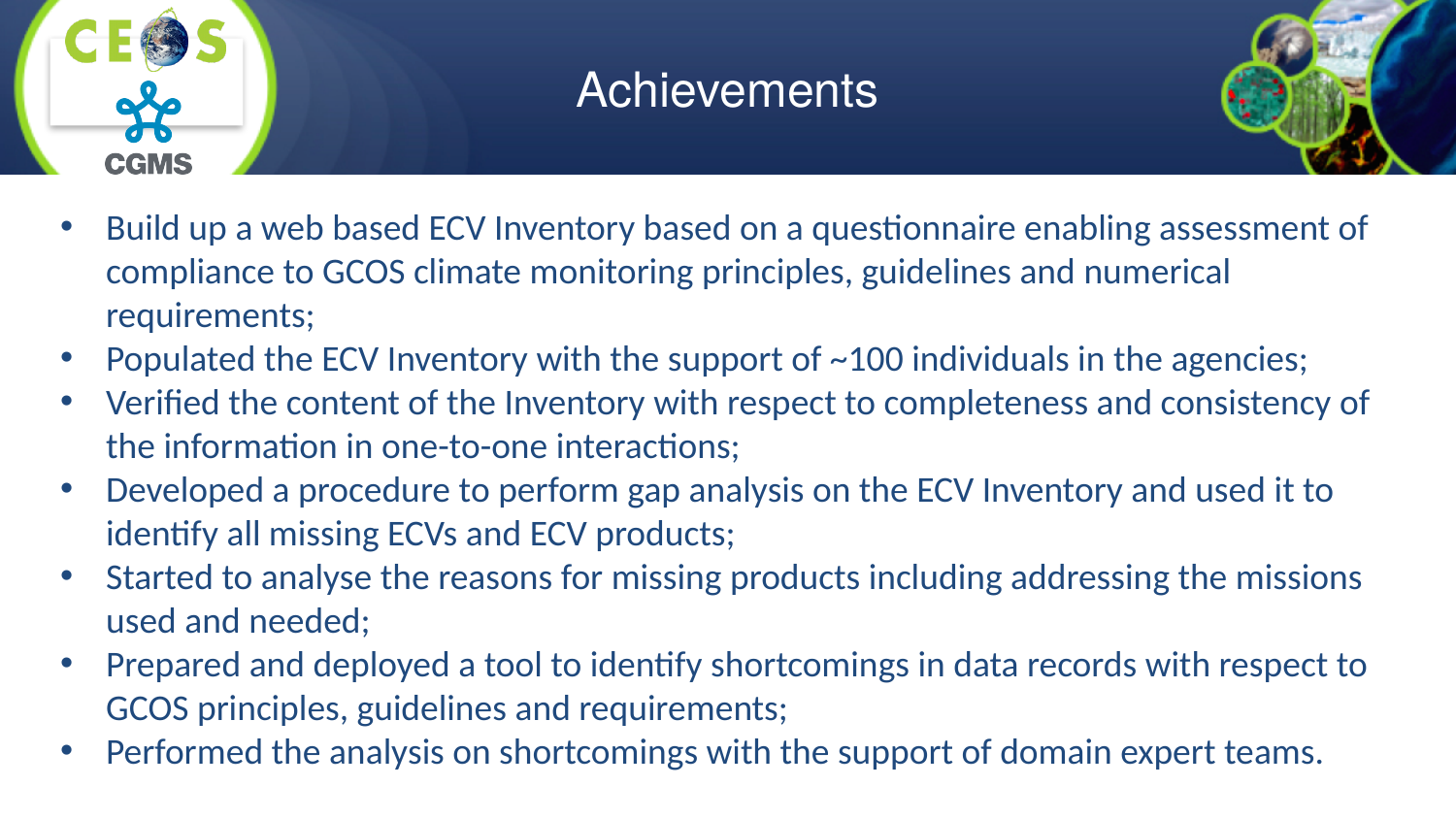

# Achievements
Build up a web based ECV Inventory based on a questionnaire enabling assessment of compliance to GCOS climate monitoring principles, guidelines and numerical requirements;
Populated the ECV Inventory with the support of ~100 individuals in the agencies;
Verified the content of the Inventory with respect to completeness and consistency of the information in one-to-one interactions;
Developed a procedure to perform gap analysis on the ECV Inventory and used it to identify all missing ECVs and ECV products;
Started to analyse the reasons for missing products including addressing the missions used and needed;
Prepared and deployed a tool to identify shortcomings in data records with respect to GCOS principles, guidelines and requirements;
Performed the analysis on shortcomings with the support of domain expert teams.